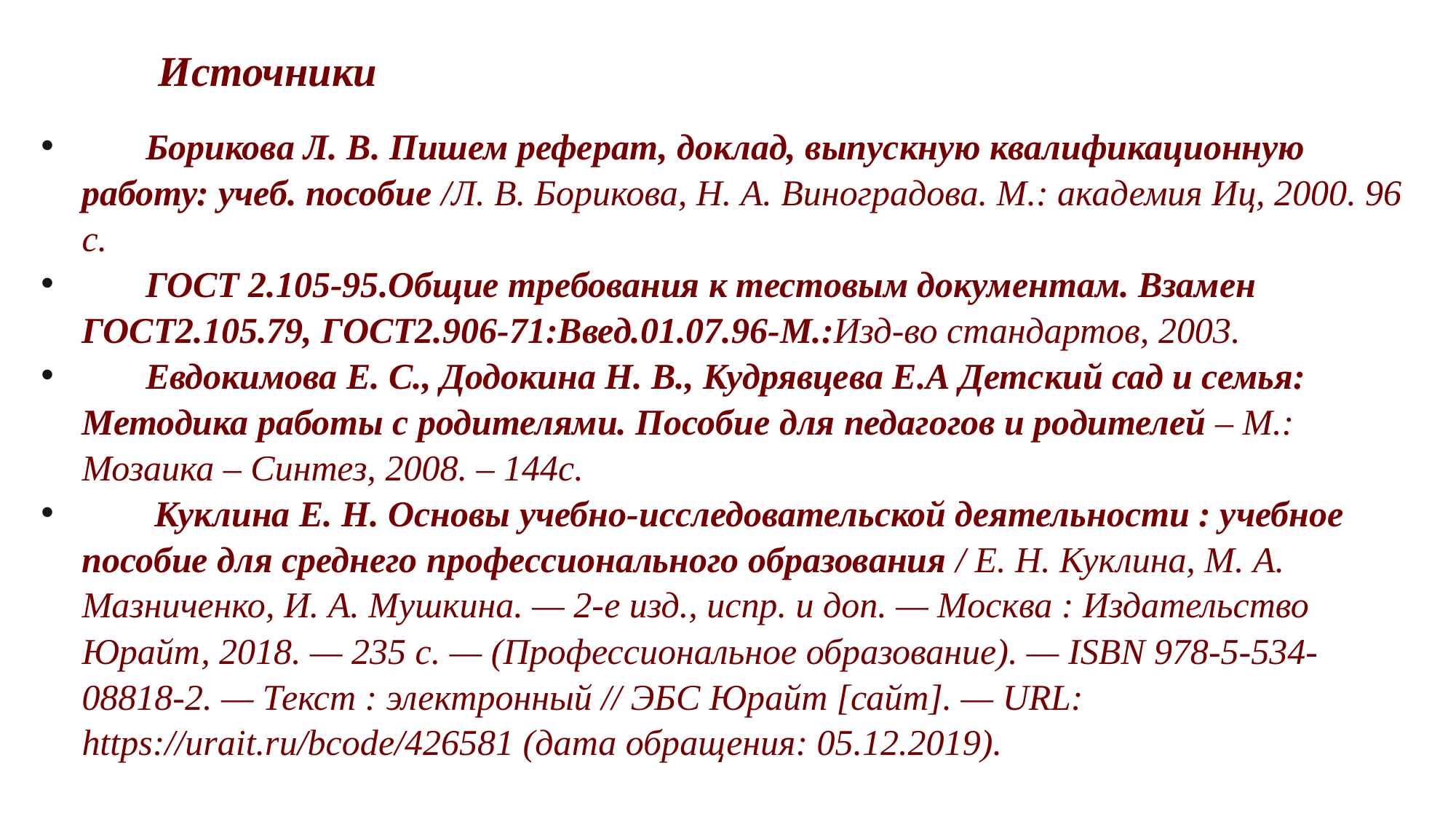

Источники
       Борикова Л. В. Пишем реферат, доклад, выпускную квалификационную работу: учеб. пособие /Л. В. Борикова, Н. А. Виноградова. М.: академия Иц, 2000. 96 с.
       ГОСТ 2.105-95.Общие требования к тестовым документам. Взамен ГОСТ2.105.79, ГОСТ2.906-71:Введ.01.07.96-М.:Изд-во стандартов, 2003.
       Евдокимова Е. С., Додокина Н. В., Кудрявцева Е.А Детский сад и семья: Методика работы с родителями. Пособие для педагогов и родителей – М.: Мозаика – Синтез, 2008. – 144с.
        Куклина Е. Н. Основы учебно-исследовательской деятельности : учебное пособие для среднего профессионального образования / Е. Н. Куклина, М. А. Мазниченко, И. А. Мушкина. — 2-е изд., испр. и доп. — Москва : Издательство Юрайт, 2018. — 235 с. — (Профессиональное образование). — ISBN 978-5-534-08818-2. — Текст : электронный // ЭБС Юрайт [сайт]. — URL: https://urait.ru/bcode/426581 (дата обращения: 05.12.2019).